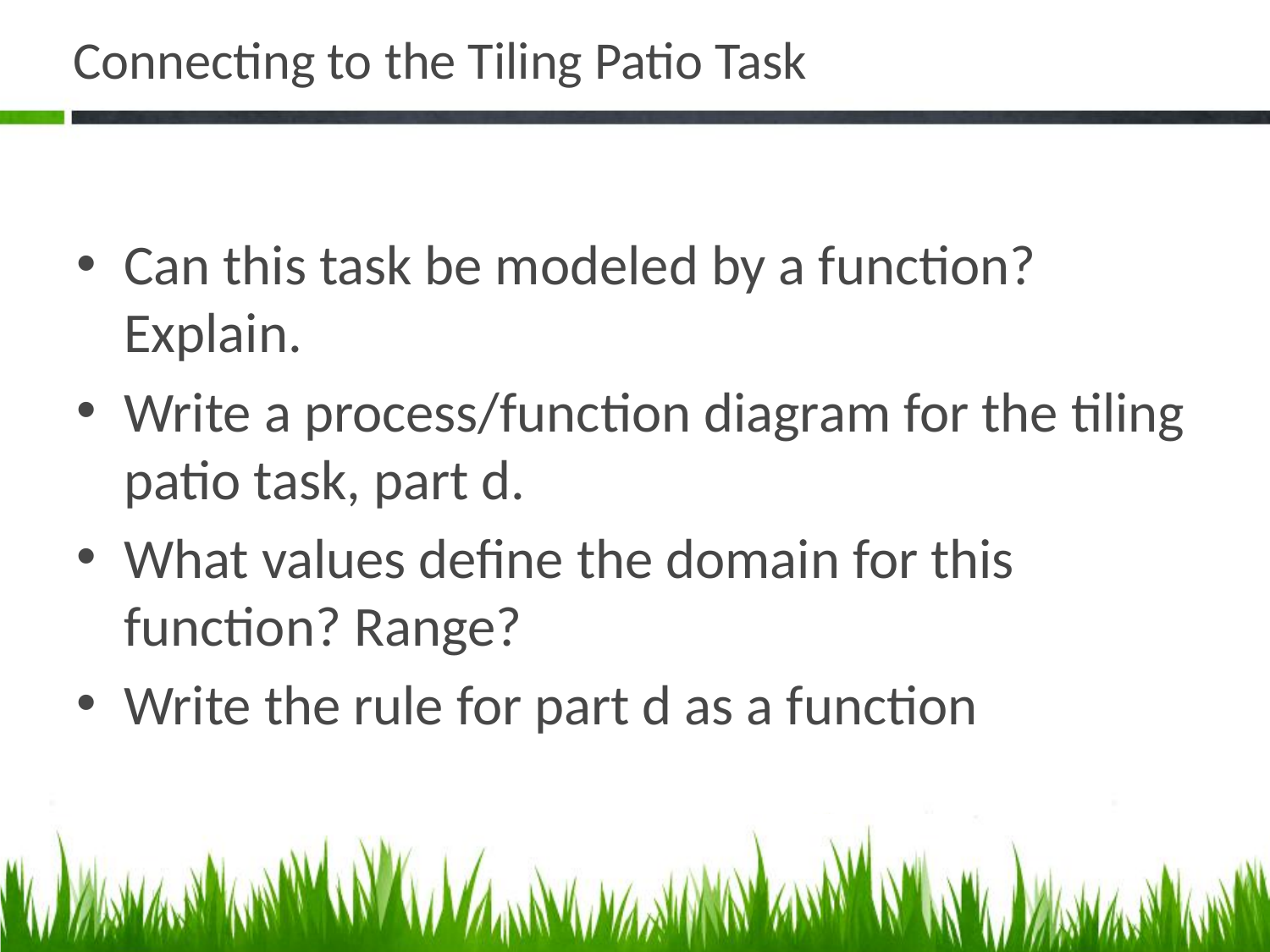

# Connecting to the Tiling Patio Task
Can this task be modeled by a function? Explain.
Write a process/function diagram for the tiling patio task, part d.
What values define the domain for this function? Range?
Write the rule for part d as a function